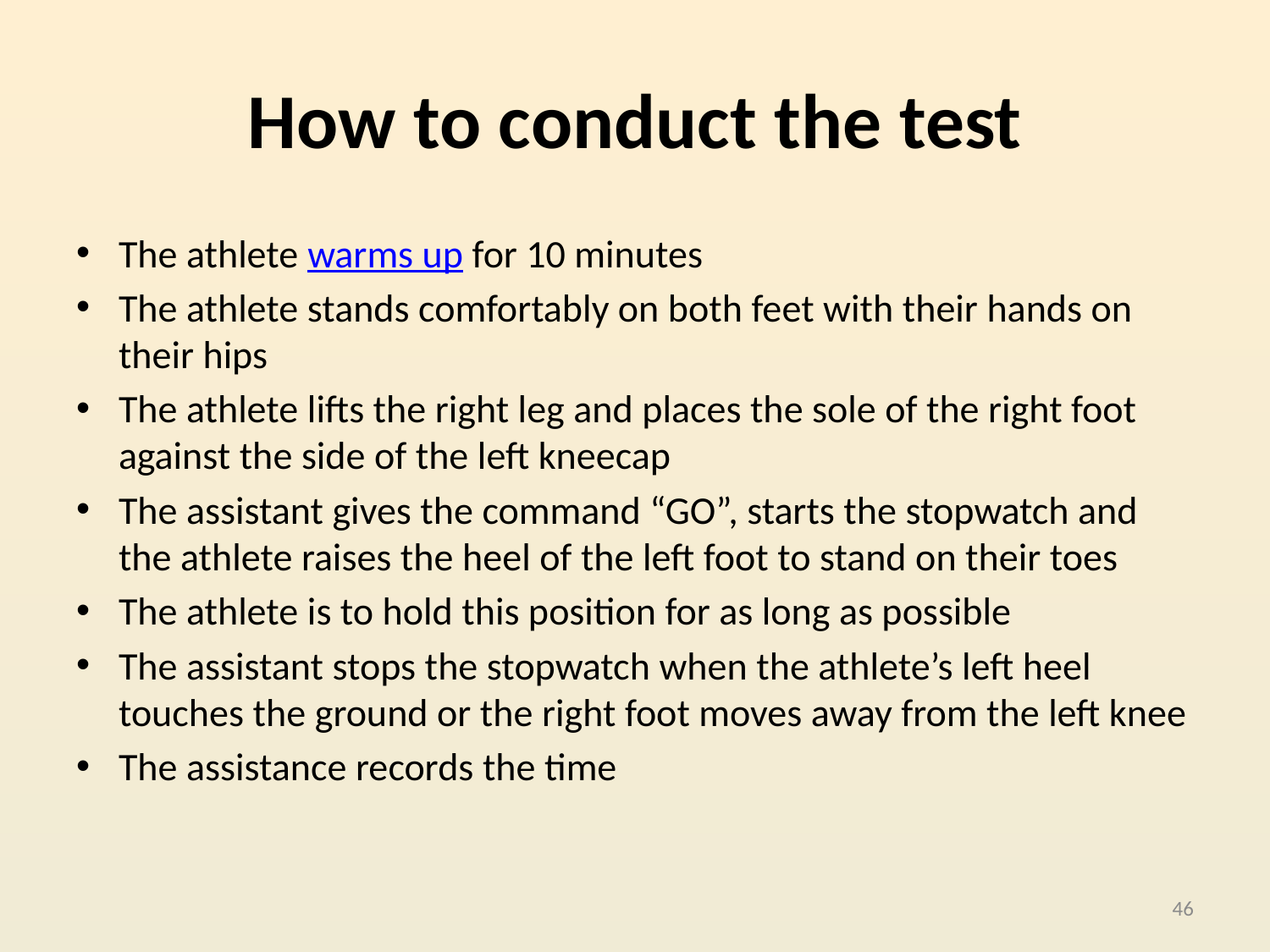

# How to conduct the test
The athlete warms up for 10 minutes
The athlete stands comfortably on both feet with their hands on their hips
The athlete lifts the right leg and places the sole of the right foot against the side of the left kneecap
The assistant gives the command “GO”, starts the stopwatch and the athlete raises the heel of the left foot to stand on their toes
The athlete is to hold this position for as long as possible
The assistant stops the stopwatch when the athlete’s left heel touches the ground or the right foot moves away from the left knee
The assistance records the time

46